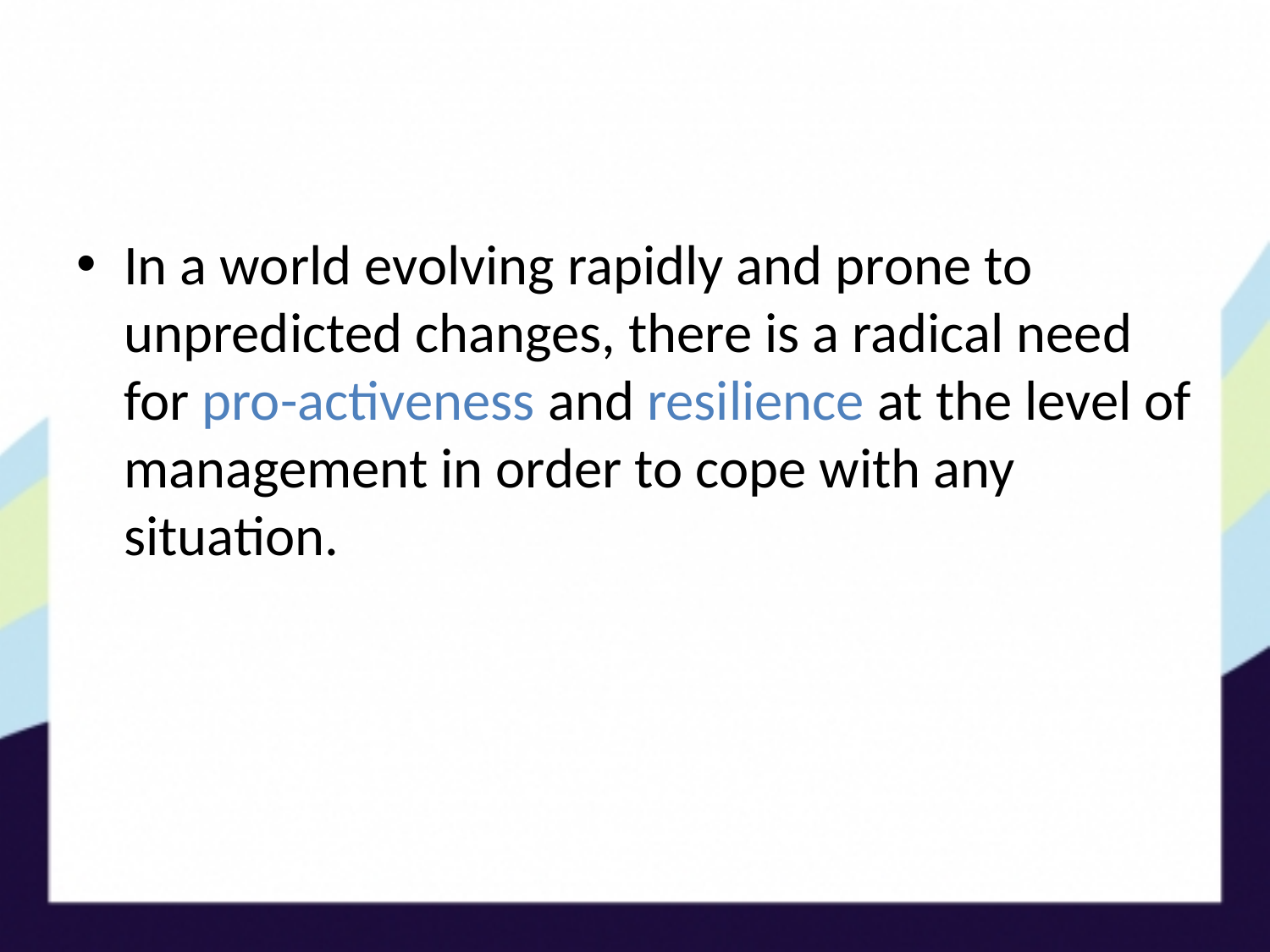

#
In a world evolving rapidly and prone to unpredicted changes, there is a radical need for pro-activeness and resilience at the level of management in order to cope with any situation.